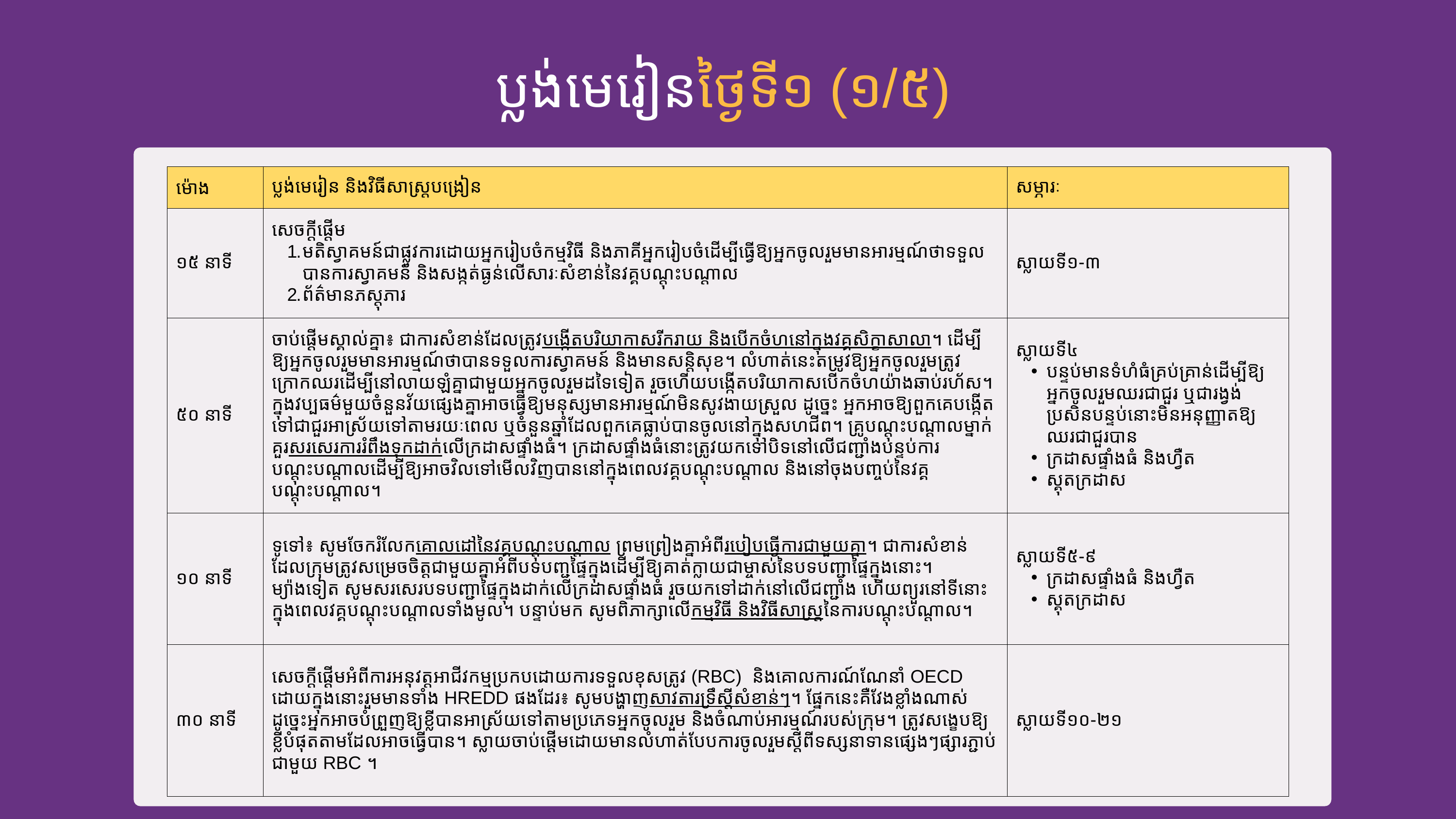

ប្លង់មេរៀនថ្ងៃទី១ (១/៥)

| ម៉ោង | ប្លង់មេរៀន និងវិធីសាស្ត្រ​បង្រៀន​ | សម្ភារៈ |
| --- | --- | --- |
| ១៥ នាទី | សេចក្ដីផ្ដើម​ មតិស្វាគមន៍​ជាផ្លូវការ​ដោយអ្នករៀបចំ​កម្ម​វិធី និងភាគីអ្នក​​រៀបចំ​ដើម្បី​ធ្វើ​ឱ្យ​អ្នកចូលរួម​មានអារម្មណ៍​ថា​ទទួលបាន​ការស្វាគមន៍ និងសង្កត់​ធ្ងន់​លើសារៈសំខាន់​នៃ​វគ្គ​បណ្ដុះបណ្ដាល​ ព័ត៌មាន​ភស្តុភារ​ | ស្លាយទី​១-៣ |
| ៥០ នាទី | ចាប់ផ្ដើម​ស្គាល់​គ្នា៖ ជាការសំខាន់​ដែល​ត្រូវ​​បង្កើត​បរិយាកាស​រីករាយ​ និងបើកចំហនៅក្នុង​វគ្គសិក្ខាសាលា​។ ដើម្បី​ឱ្យ​អ្នកចូលរួម​មានអារម្មណ៍​ថា​បាន​ទទួលការស្វាគមន៍ និងមាន​សន្តិសុខ។ លំហាត់នេះ​តម្រូវ​ឱ្យ​អ្នក​ចូលរួម​ត្រូវ​ក្រោកឈរដើម្បី​នៅលាយឡំ​គ្នា​ជាមួយអ្នកចូលរួម​ដទៃទៀត រួចហើយ​បង្កើត​បរិយាកាស​បើកចំហ​យ៉ាងឆាប់​រហ័ស​។ ក្នុងវប្បធម៌មួយចំនួនវ័យផ្សេងគ្នា​អាចធ្វើ​ឱ្យ​មនុស្ស​មាន​អារម្មណ៍​មិនសូវងាយស្រួល​ ដូច្នេះ ​អ្នកអាចឱ្យ​ពួកគេ​បង្កើតទៅ​​ជា​ជួរ​អាស្រ័យទៅតាម​រយៈពេល​ ឬចំនួន​ឆ្នាំដែល​ពួកគេធ្លាប់​​បាន​​ចូលនៅ​ក្នុងសហជីព​​។ គ្រូបណ្ដុះបណ្ដាលម្នាក់​គួរ​សរសេ​រការរំពឹង​ទុកដាក់​លើ​ក្រដាសផ្ទាំង​ធំ​។ ក្រដាស​ផ្ទាំងធំ​នោះ​ត្រូវ​យកទៅបិទ​នៅលើ​ជញ្ជាំងបន្ទប់​​ការបណ្ដុះបណ្ដាល​ដើម្បី​ឱ្យ​អាច​វិលទៅមើលវិញបាននៅក្នុងពេលវគ្គ​បណ្ដុះបណ្ដាល និង​នៅ​ចុងបញ្ចប់​នៃវគ្គ​បណ្ដុះបណ្ដាល។ | ស្លាយទី៤ បន្ទប់មាន​ទំហំ​ធំ​គ្រប់គ្រាន់​ដើម្បីឱ្យ​អ្នក​ចូលរួម​ឈរ​ជាជួរ​ ឬជារង្វង់​ ​ប្រសិនបន្ទប់នោះមិនអនុញ្ញាត​ឱ្យ​ឈរ​ជាជួរបាន​​ ក្រដាសផ្ទាំងធំ និងហ្វឺត ស្គុត​ក្រដាស |
| ១០ នាទី | ទូទៅ៖ សូមចែករំលែក​គោលដៅ​នៃវគ្គបណ្ដុះបណ្ដាល​ ព្រមព្រៀង​គ្នាអំ​ពី​របៀបធ្វើការជាមួយ​គ្នា​។ ជាការសំខាន់​ដែល​ក្រុម​ត្រូវ​សម្រេចចិត្ត​ជាមួយ​គ្នា​អំពី​បទ​បញ្ជផ្ទៃក្នុង​ដើម្បី​ឱ្យ​គាត់​ក្លាយ​ជាម្ចាស់នៃ​បទបញ្ជា​ផ្ទៃក្នុងនោះ​។ ម្យ៉ាងទៀត​ សូម​សរសេរ​​បទបញ្ជាផ្ទៃក្នុងដាក់លើក្រដាសផ្ទាំងធំ រួច​យកទៅដាក់នៅលើជញ្ជាំង​ ហើយព្យួរនៅទីនោះ​ក្នុង​ពេលវគ្គ​បណ្ដុះបណ្ដាលទាំងមូល​។​ បន្ទាប់មក សូម​ពិភាក្សា​លើកម្មវិធី និងវិធីសាស្ត្រ​នៃការ​បណ្ដុះបណ្ដាល។ | ស្លាយទី៥-៩ ក្រដាសផ្ទាំងធំ និងហ្វឺត ស្គុត​ក្រដាស |
| ៣០ នាទី | សេចក្ដីផ្ដើម​អំពីការអនុវត្ត​អាជីវកម្ម​ប្រកបដោយការទទួល​ខុសត្រូវ (RBC) និងគោលការណ៍ណែនាំ​ OECD ដោយ​ក្នុងនោះ​រួមមាន​ទាំង HREDD​ ផងដែរ៖ សូមបង្ហាញសាវតារ​ទ្រឹស្ដីសំខាន់ៗ។ ផ្នែកនេះគឺ​វែងខ្លាំងណាស់​ ដូច្នេះអ្នកអាច​បំព្រួញឱ្យ​​ខ្លីបាន​អាស្រ័យ​ទៅតាមប្រភេទអ្នកចូលរួម និង​ចំណាប់​អារម្មណ៍​របស់​ក្រុម​។ ត្រូវ​សង្ខេប​ឱ្យ​ខ្លី​បំផុត​តាមដែល​អាច​ធ្វើបាន​។ ស្លាយ​ចាប់ផ្ដើមដោយមាន​លំហាត់​បែបការចូលរួមស្ដីពី​ទស្សនាទាន​ផ្សេងៗ​ផ្សារភ្ជាប់​ជាមួយ RBC ​។ | ស្លាយទី១០-២១ |